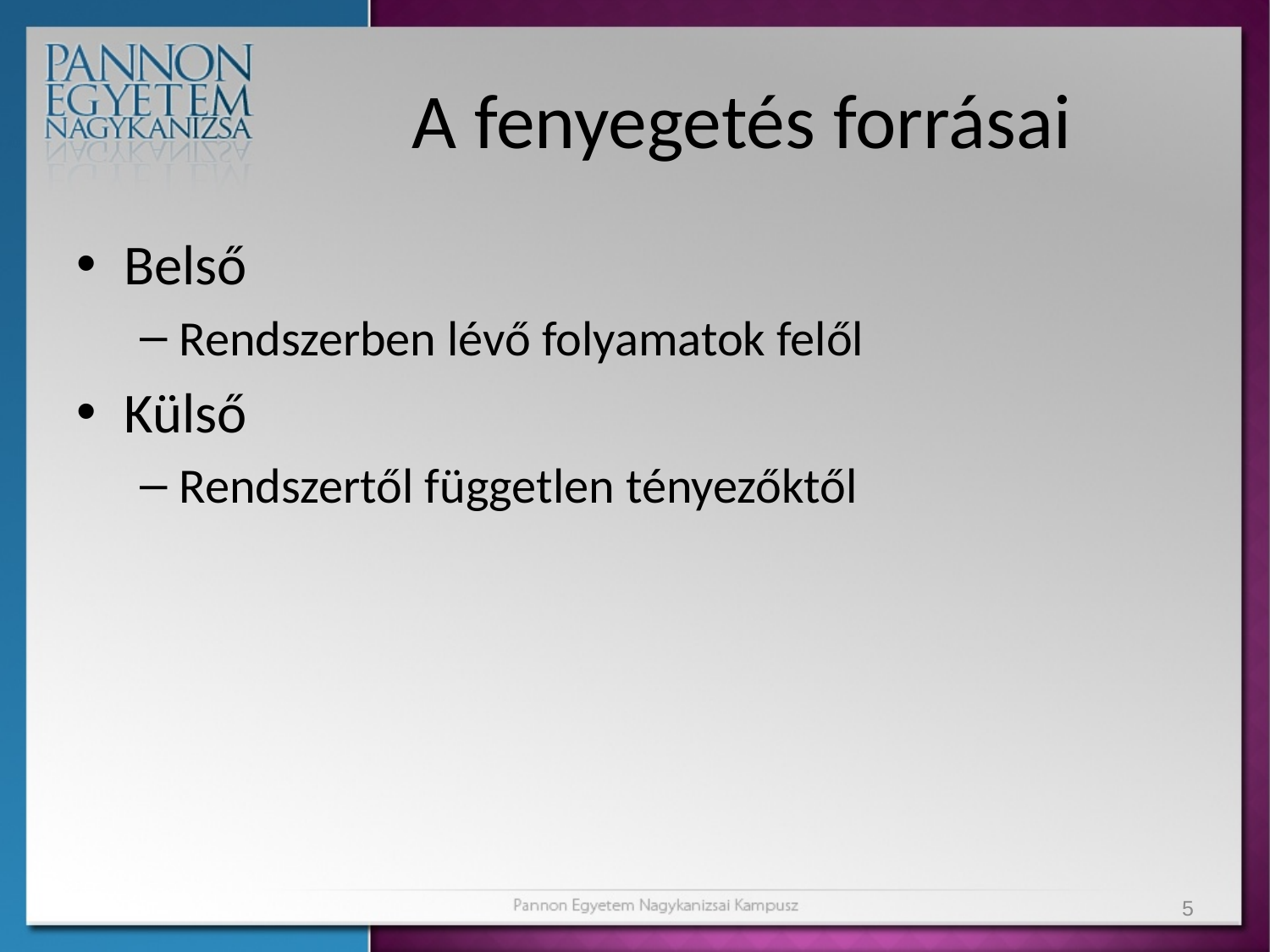

# A fenyegetés forrásai
Belső
Rendszerben lévő folyamatok felől
Külső
Rendszertől független tényezőktől

5